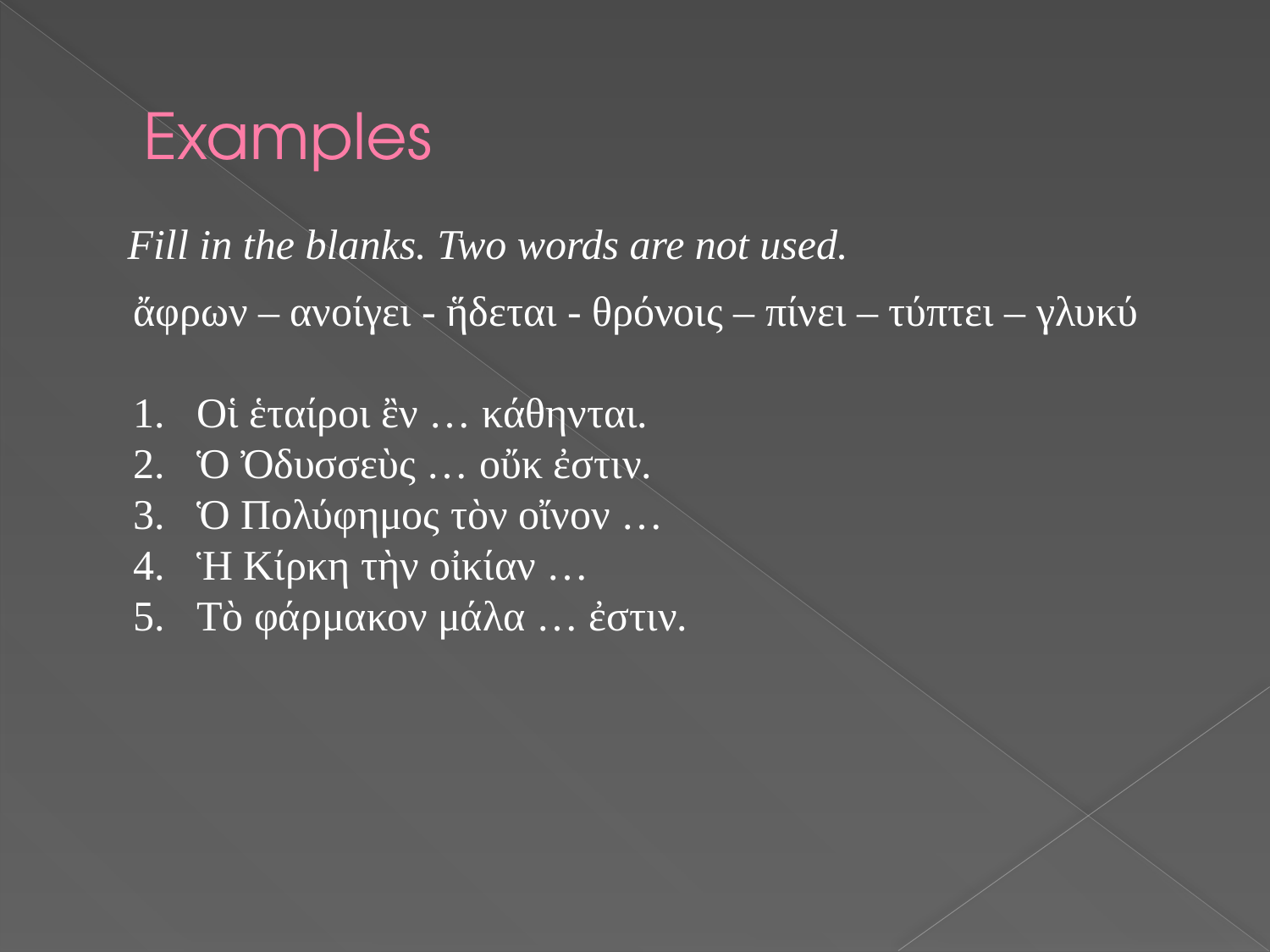

# Examples
Fill in the blanks. Two words are not used.

ἄφρων – ανοίγει - ἥδεται - θρόνοις – πίνει – τύπτει – γλυκύ

Οἱ ἑταίροι ἒν … κάθηνται.
Ὁ Ὀδυσσεὺς … οὔκ ἐστιν.
Ὁ Πολύφημος τὸν οἴνον …
Ἡ Κίρκη τὴν οἰκίαν …
Τὸ φάρμακον μάλα … ἐστιν.